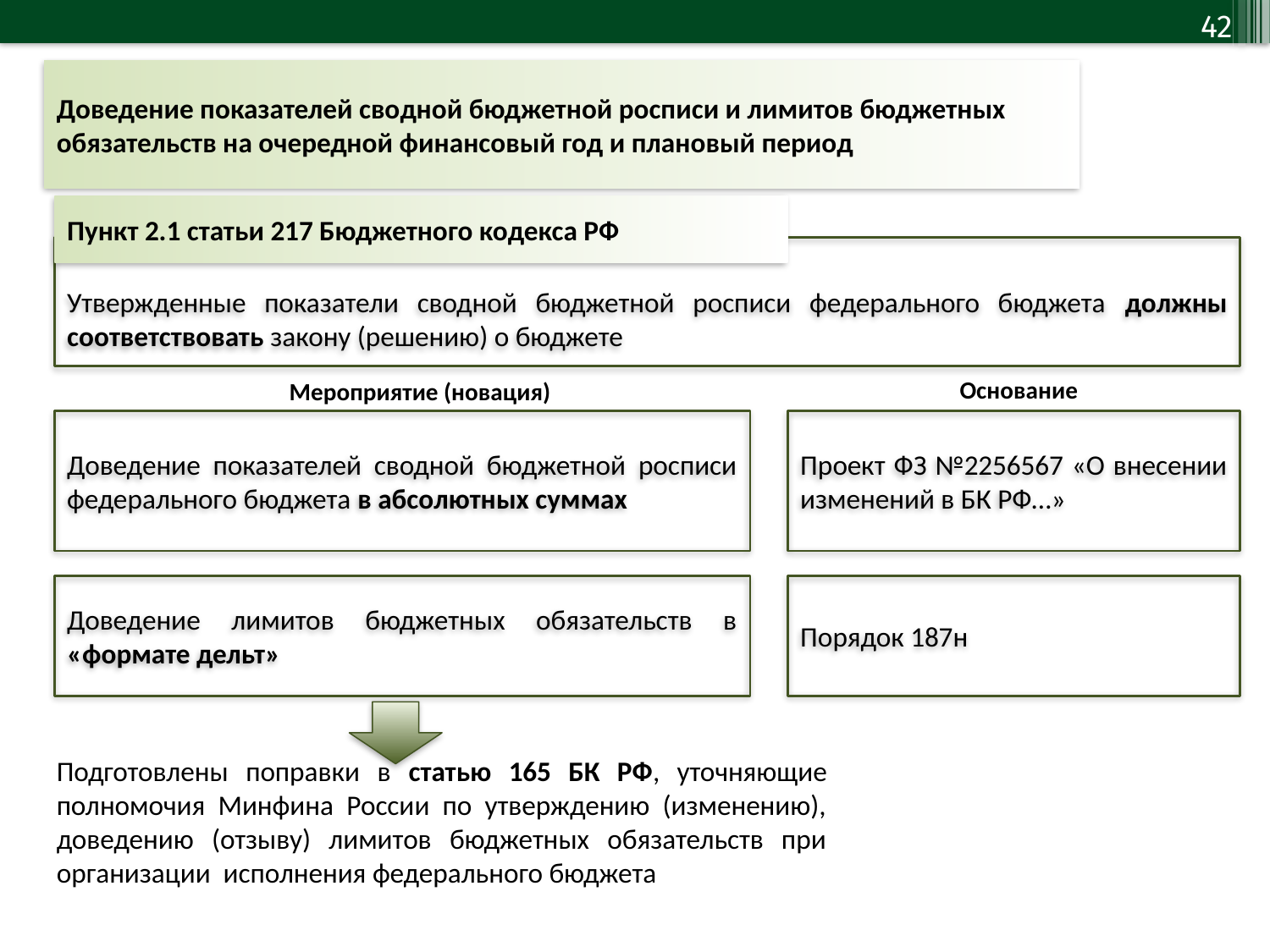

Доведение показателей сводной бюджетной росписи и лимитов бюджетных обязательств на очередной финансовый год и плановый период
Пункт 2.1 статьи 217 Бюджетного кодекса РФ

Утвержденные показатели сводной бюджетной росписи федерального бюджета должны соответствовать закону (решению) о бюджете
Основание
Мероприятие (новация)
Доведение показателей сводной бюджетной росписи федерального бюджета в абсолютных суммах
Проект ФЗ №2256567 «О внесении изменений в БК РФ…»
Доведение лимитов бюджетных обязательств в «формате дельт»
Порядок 187н

Подготовлены поправки в статью 165 БК РФ, уточняющие полномочия Минфина России по утверждению (изменению), доведению (отзыву) лимитов бюджетных обязательств при организации  исполнения федерального бюджета